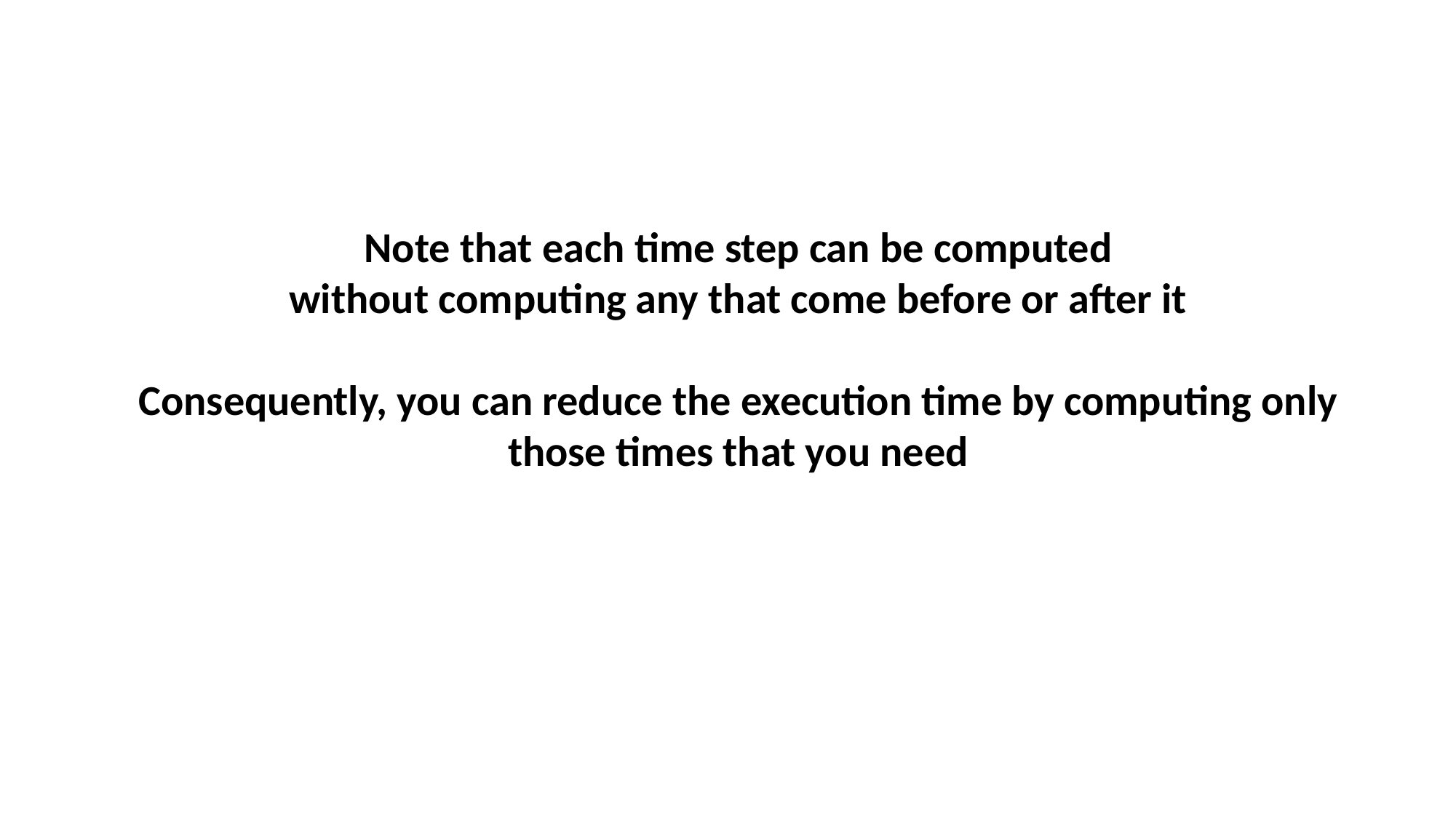

Note that each time step can be computed
without computing any that come before or after it

Consequently, you can reduce the execution time by computing only those times that you need